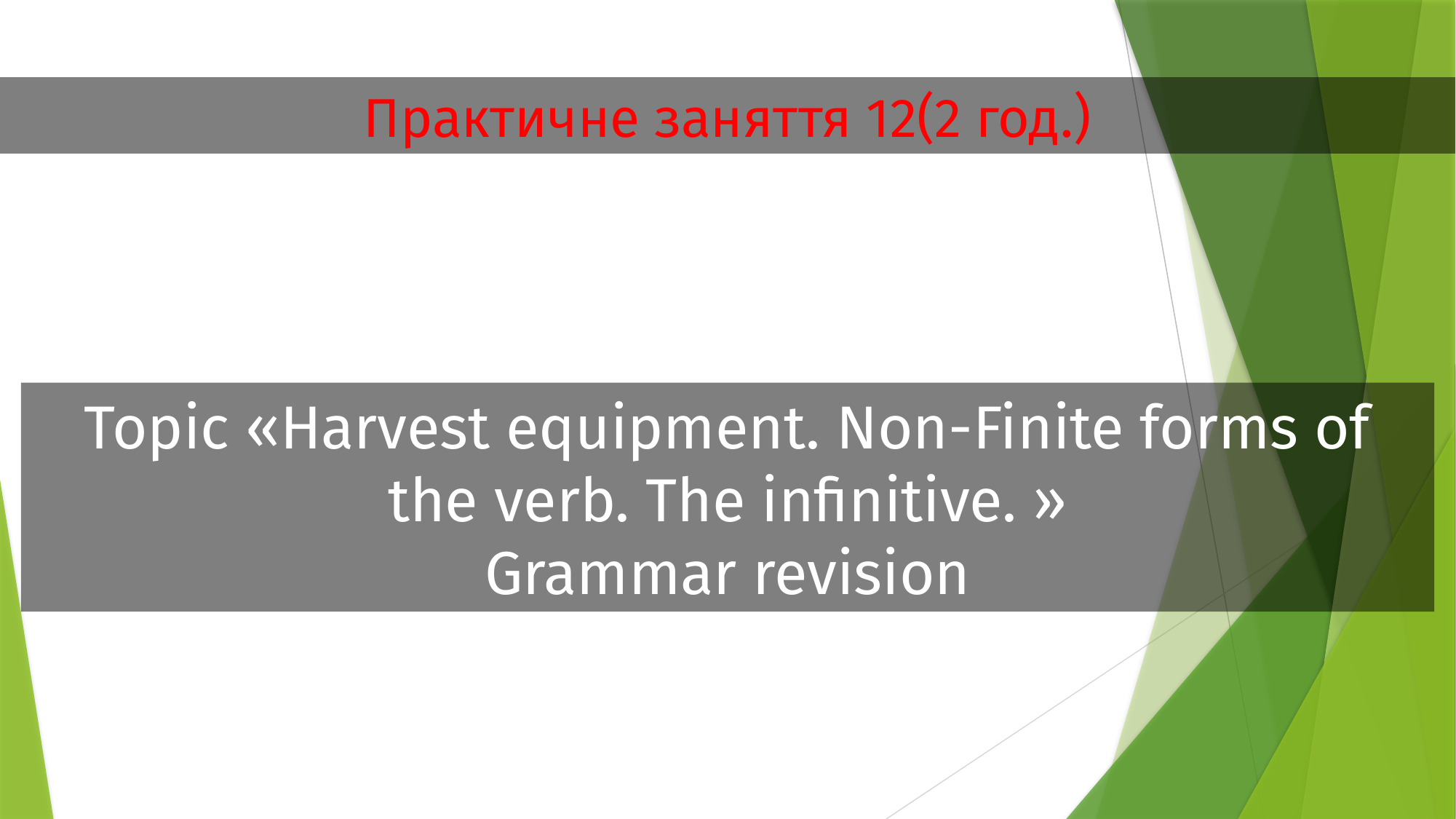

Практичне заняття 12(2 год.)
Topic «Harvest equipment. Non-Finite forms of the verb. The infinitive. »
Grammar revision